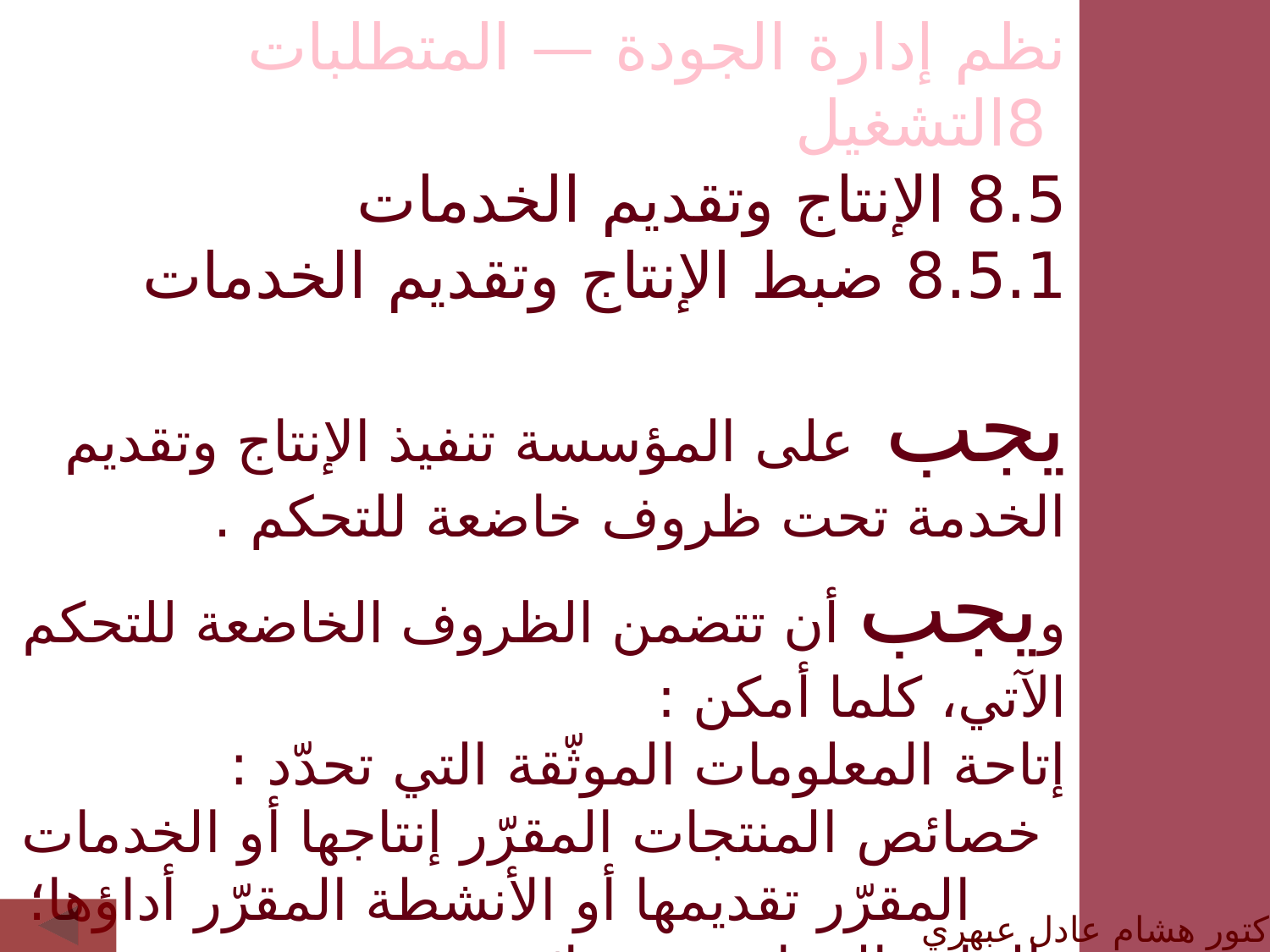

نظم إدارة الجودة — المتطلبات
 8التشغيل
8.5 الإنتاج وتقديم الخدمات
8.5.1 ضبط الإنتاج وتقديم الخدمات

يجب على المؤسسة تنفيذ الإنتاج وتقديم الخدمة تحت ظروف خاضعة للتحكم .
ويجب أن تتضمن الظروف الخاضعة للتحكم الآتي، كلما أمكن :
إتاحة المعلومات الموثّقة التي تحدّد :
خصائص المنتجات المقرّر إنتاجها أو الخدمات المقرّر تقديمها أو الأنشطة المقرّر أداؤها؛
النتائج المراد تحقيقها؛

الدكتور هشام عادل عبهري